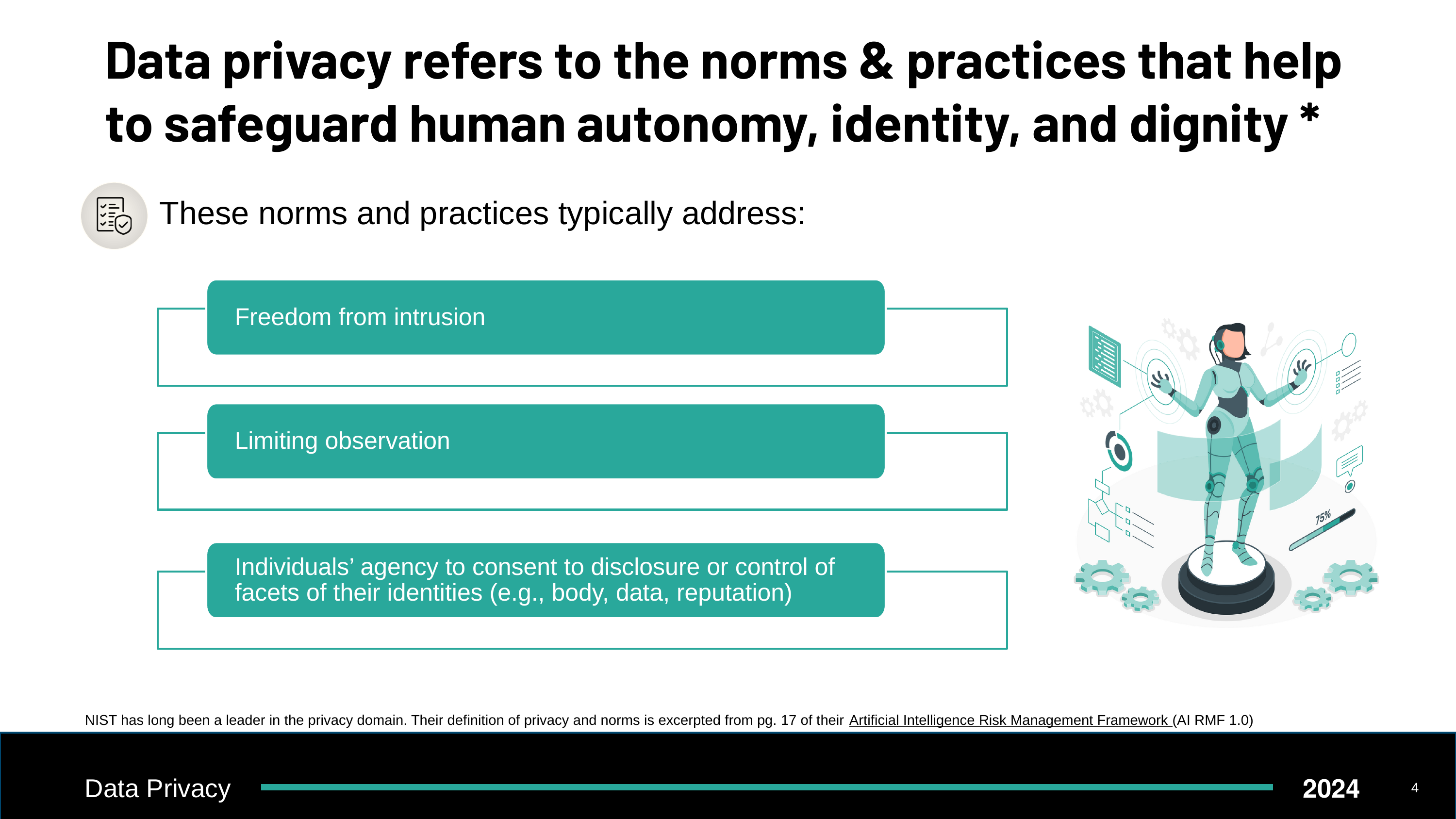

# Data privacy refers to the norms & practices that help to safeguard human autonomy, identity, and dignity *

These norms and practices typically address:

Freedom from intrusion

Limiting observation

Individuals’ agency to consent to disclosure or control of facets of their identities (e.g., body, data, reputation)

NIST has long been a leader in the privacy domain. Their definition of privacy and norms is excerpted from pg. 17 of their Artificial Intelligence Risk Management Framework (AI RMF 1.0)